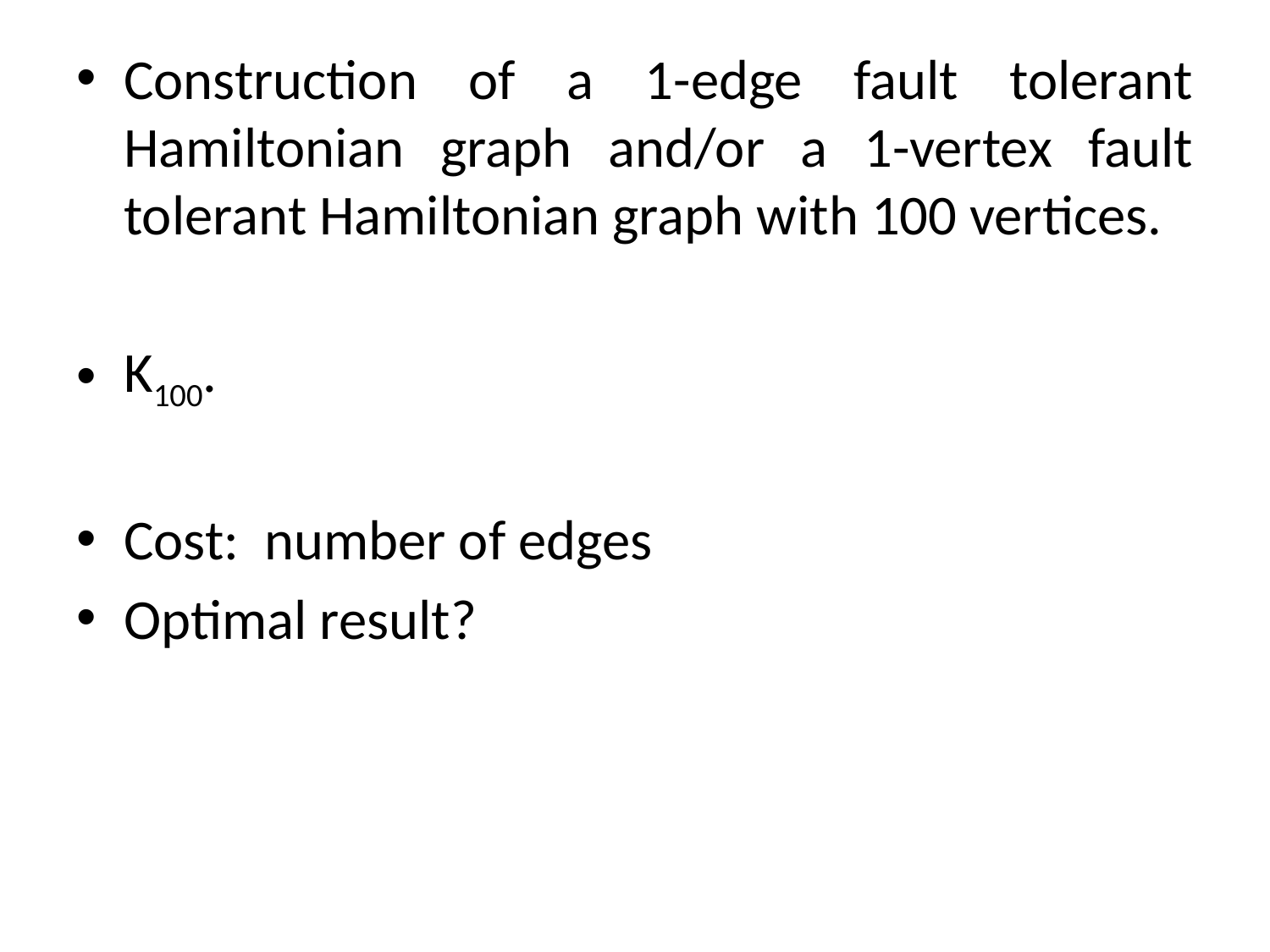

Construction of a 1-edge fault tolerant Hamiltonian graph and/or a 1-vertex fault tolerant Hamiltonian graph with 100 vertices.

K100.

Cost:  number of edges
Optimal result?